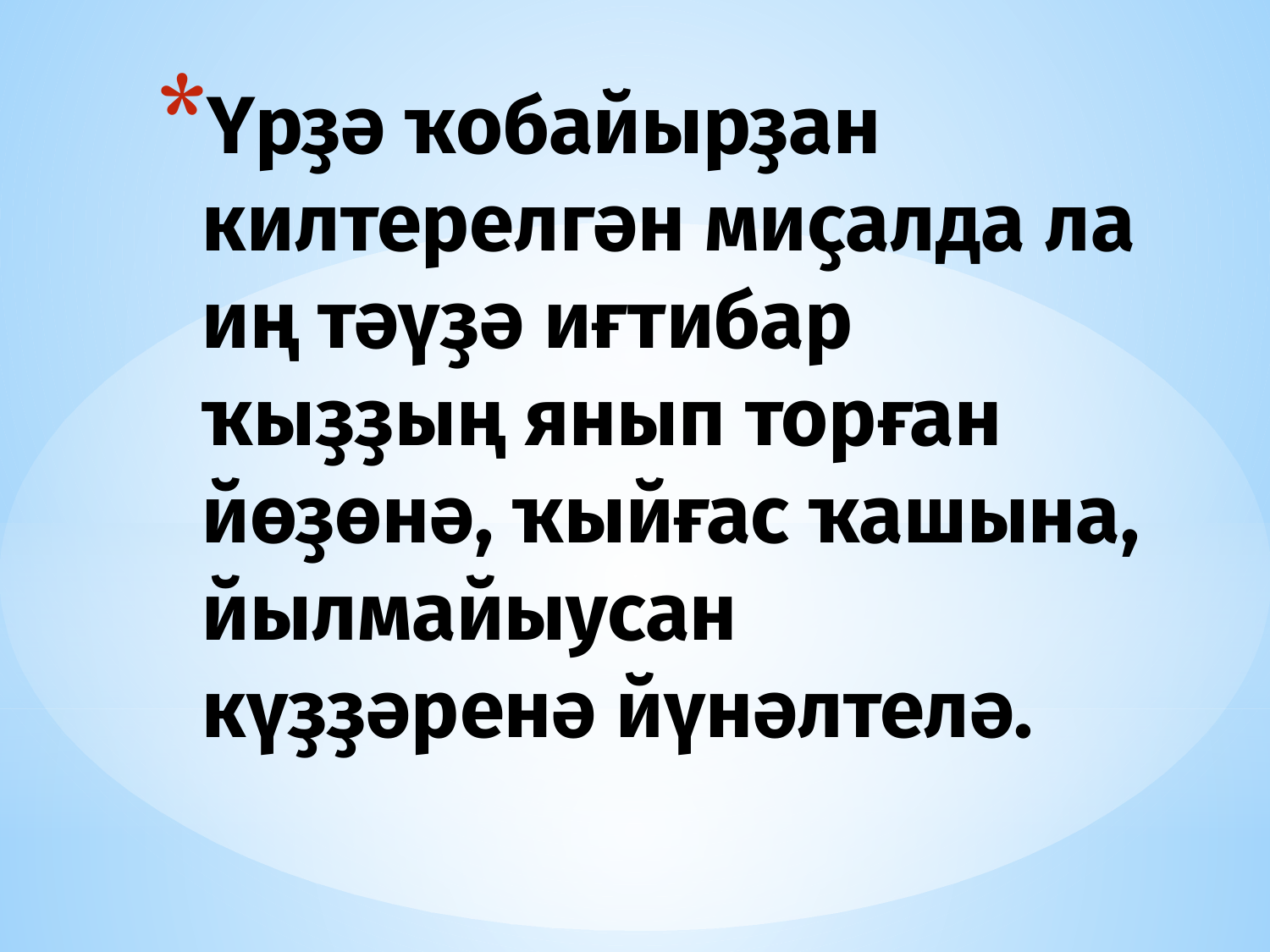

# Үрҙә ҡобайырҙан килтерелгән миҫалда ла иң тәүҙә иғтибар ҡыҙҙың янып торған йөҙөнә, ҡыйғас ҡашына, йылмайыусан күҙҙәренә йүнәлтелә.